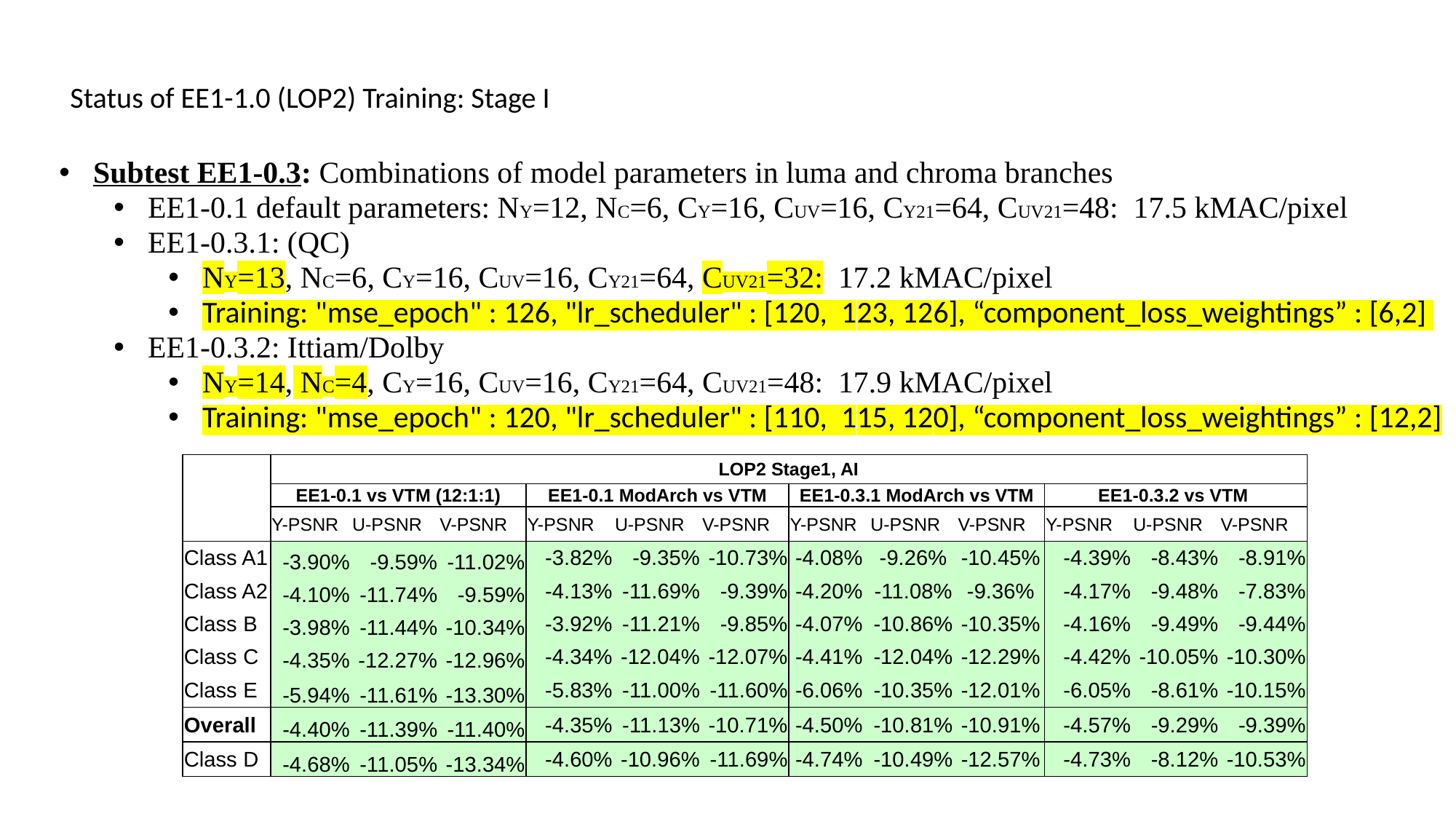

# Status of EE1-1.0 (LOP2) Training: Stage I
Subtest EE1-0.3: Combinations of model parameters in luma and chroma branches
EE1-0.1 default parameters: NY=12, NC=6, CY=16, CUV=16, CY21=64, CUV21=48:  17.5 kMAC/pixel
EE1-0.3.1: (QC)
NY=13, NC=6, CY=16, CUV=16, CY21=64, CUV21=32:  17.2 kMAC/pixel
Training: "mse_epoch" : 126, "lr_scheduler" : [120,  123, 126], “component_loss_weightings” : [6,2]
EE1-0.3.2: Ittiam/Dolby
NY=14, NC=4, CY=16, CUV=16, CY21=64, CUV21=48:  17.9 kMAC/pixel
Training: "mse_epoch" : 120, "lr_scheduler" : [110,  115, 120], “component_loss_weightings” : [12,2]

|  | LOP2 Stage1, AI |  |  |  |  |  |  |  |  |  |  |  |
| --- | --- | --- | --- | --- | --- | --- | --- | --- | --- | --- | --- | --- |
|  | EE1-0.1 vs VTM (12:1:1) |  |  | EE1-0.1 ModArch vs VTM |  |  | EE1-0.3.1 ModArch vs VTM |  |  | EE1-0.3.2 vs VTM |  |  |
|  | Y-PSNR | U-PSNR | V-PSNR | Y-PSNR | U-PSNR | V-PSNR | Y-PSNR | U-PSNR | V-PSNR | Y-PSNR | U-PSNR | V-PSNR |
| Class A1 | -3.90% | -9.59% | -11.02% | -3.82% | -9.35% | -10.73% | -4.08% | -9.26% | -10.45% | -4.39% | -8.43% | -8.91% |
| Class A2 | -4.10% | -11.74% | -9.59% | -4.13% | -11.69% | -9.39% | -4.20% | -11.08% | -9.36% | -4.17% | -9.48% | -7.83% |
| Class B | -3.98% | -11.44% | -10.34% | -3.92% | -11.21% | -9.85% | -4.07% | -10.86% | -10.35% | -4.16% | -9.49% | -9.44% |
| Class C | -4.35% | -12.27% | -12.96% | -4.34% | -12.04% | -12.07% | -4.41% | -12.04% | -12.29% | -4.42% | -10.05% | -10.30% |
| Class E | -5.94% | -11.61% | -13.30% | -5.83% | -11.00% | -11.60% | -6.06% | -10.35% | -12.01% | -6.05% | -8.61% | -10.15% |
| Overall | -4.40% | -11.39% | -11.40% | -4.35% | -11.13% | -10.71% | -4.50% | -10.81% | -10.91% | -4.57% | -9.29% | -9.39% |
| Class D | -4.68% | -11.05% | -13.34% | -4.60% | -10.96% | -11.69% | -4.74% | -10.49% | -12.57% | -4.73% | -8.12% | -10.53% |